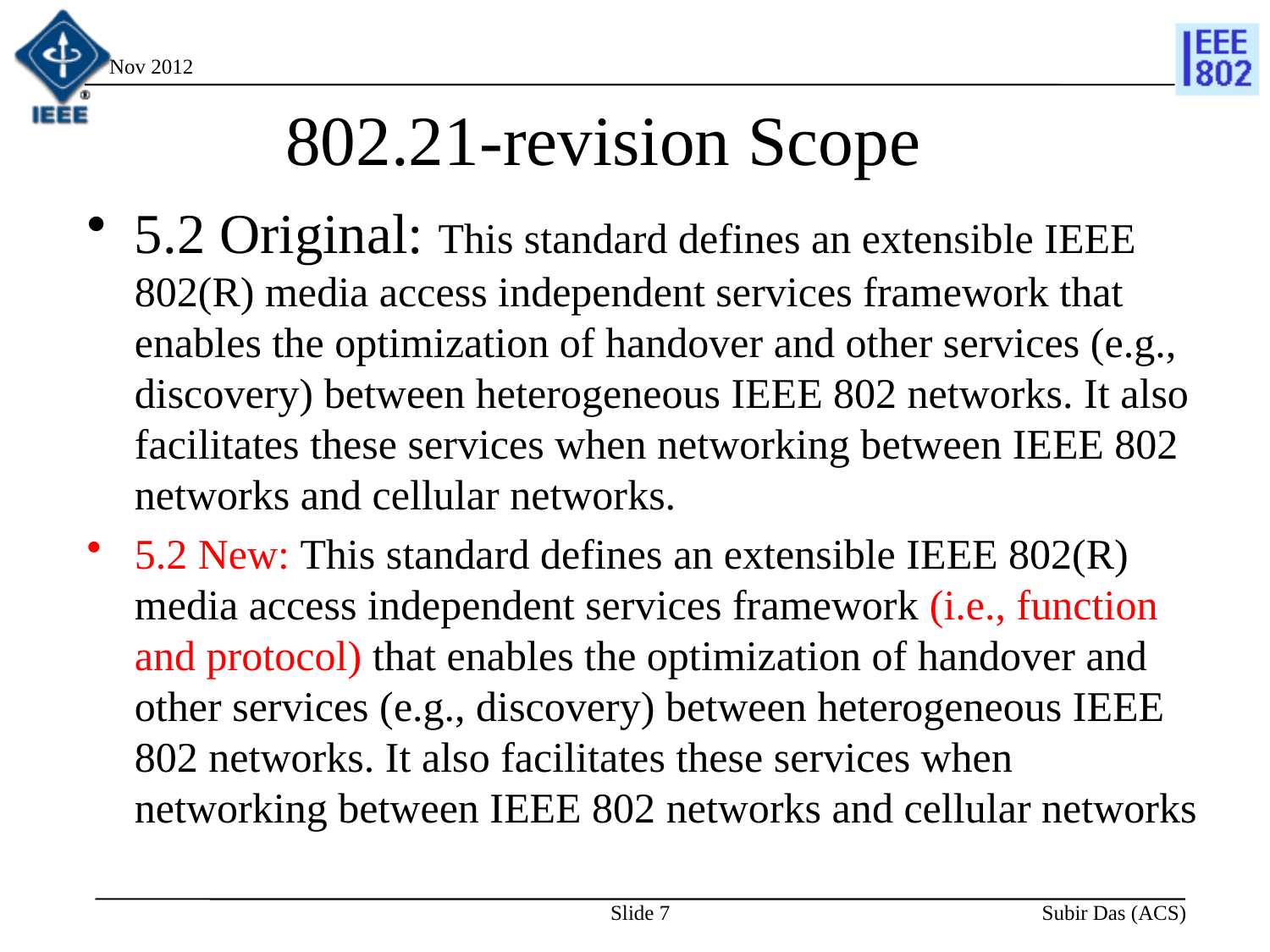

Nov 2012
# 802.21-revision Scope
5.2 Original: This standard defines an extensible IEEE 802(R) media access independent services framework that enables the optimization of handover and other services (e.g., discovery) between heterogeneous IEEE 802 networks. It also facilitates these services when networking between IEEE 802 networks and cellular networks.
5.2 New: This standard defines an extensible IEEE 802(R) media access independent services framework (i.e., function and protocol) that enables the optimization of handover and other services (e.g., discovery) between heterogeneous IEEE 802 networks. It also facilitates these services when networking between IEEE 802 networks and cellular networks
Slide 7
Subir Das (ACS)